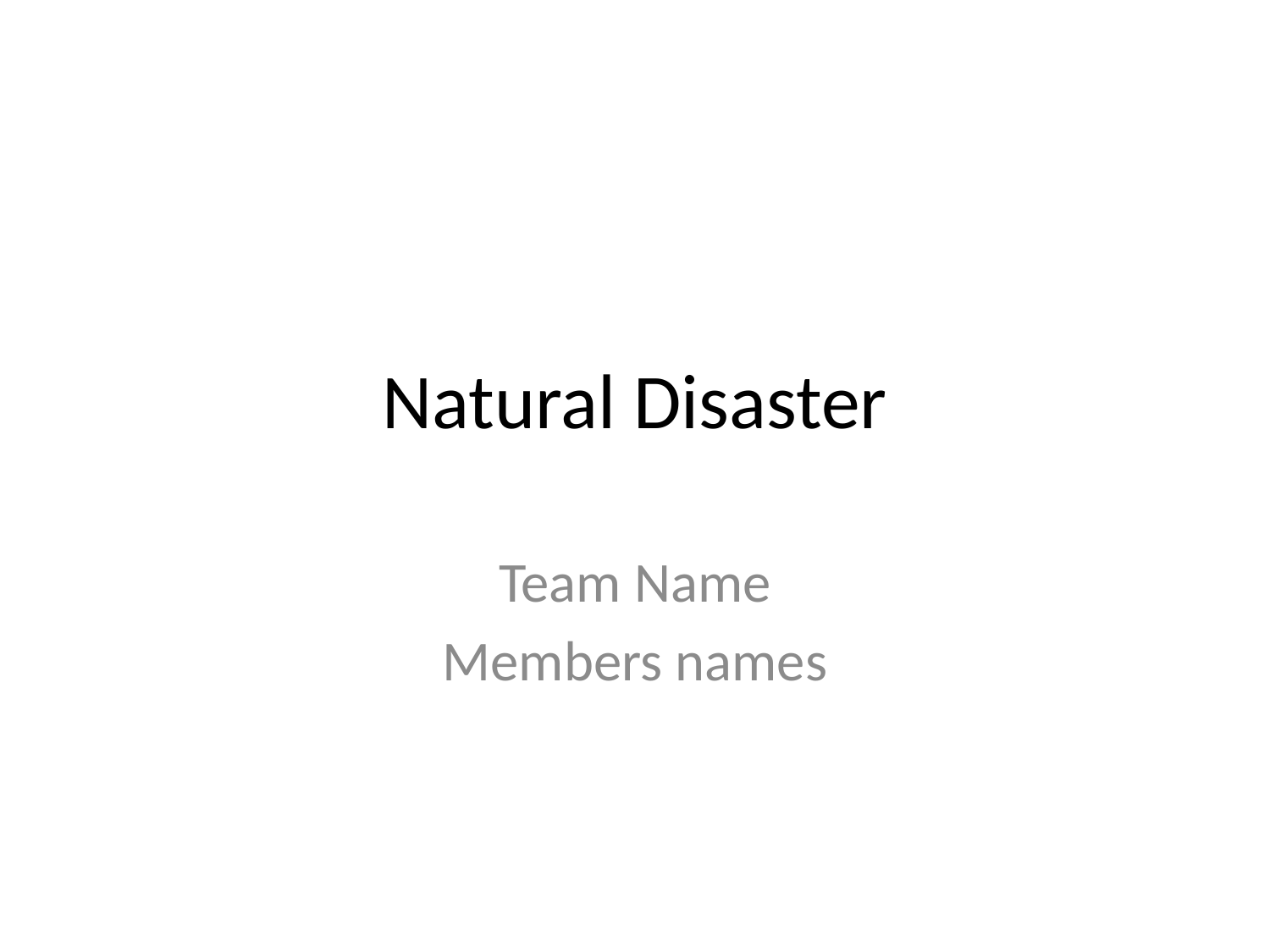

# Natural Disaster
Team Name
Members names